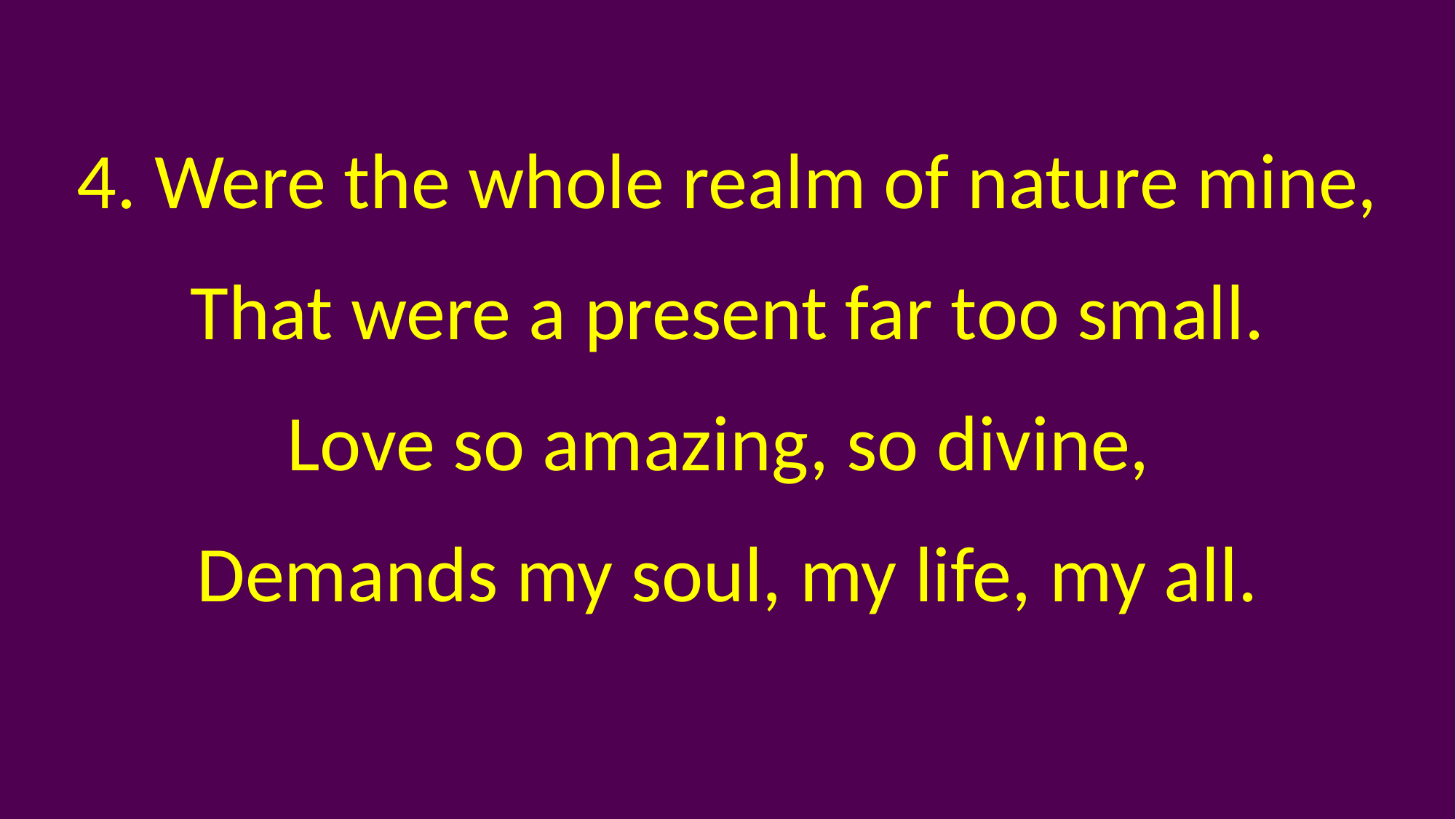

4. Were the whole realm of nature mine,
 That were a present far too small.
Love so amazing, so divine,
Demands my soul, my life, my all.